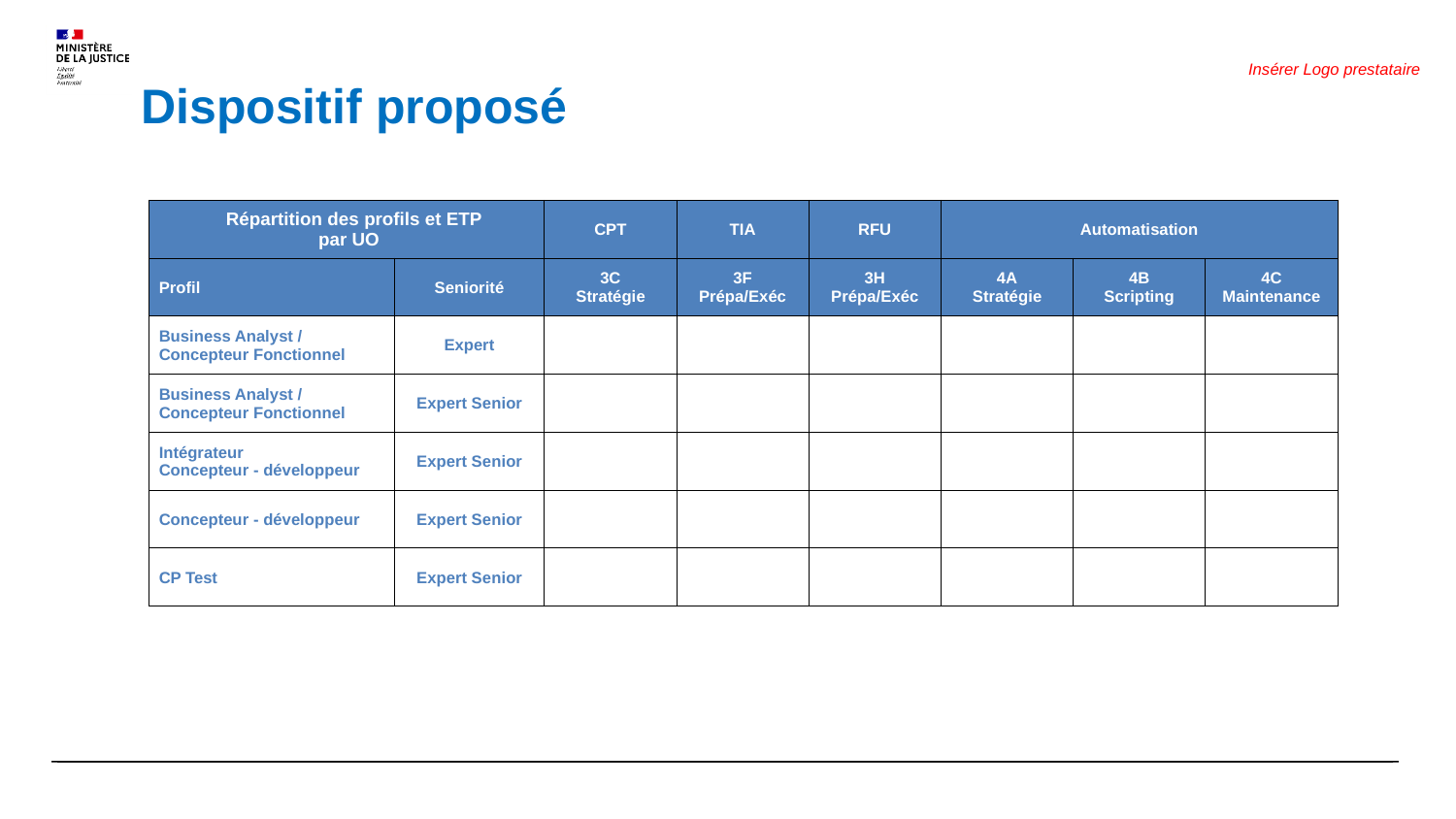

# Dispositif proposé
| Répartition des profils et ETP par UO |  | CPT | TIA | RFU | Automatisation |  |  |
| --- | --- | --- | --- | --- | --- | --- | --- |
| Profil | Seniorité | 3C Stratégie | 3F Prépa/Exéc | 3H Prépa/Exéc | 4A Stratégie | 4B Scripting | 4C Maintenance |
| Business Analyst / Concepteur Fonctionnel | Expert |  |  |  |  |  |  |
| Business Analyst / Concepteur Fonctionnel | Expert Senior |  |  |  |  |  |  |
| Intégrateur Concepteur - développeur | Expert Senior |  |  |  |  |  |  |
| Concepteur - développeur | Expert Senior |  |  |  |  |  |  |
| CP Test | Expert Senior |  |  |  |  |  |  |